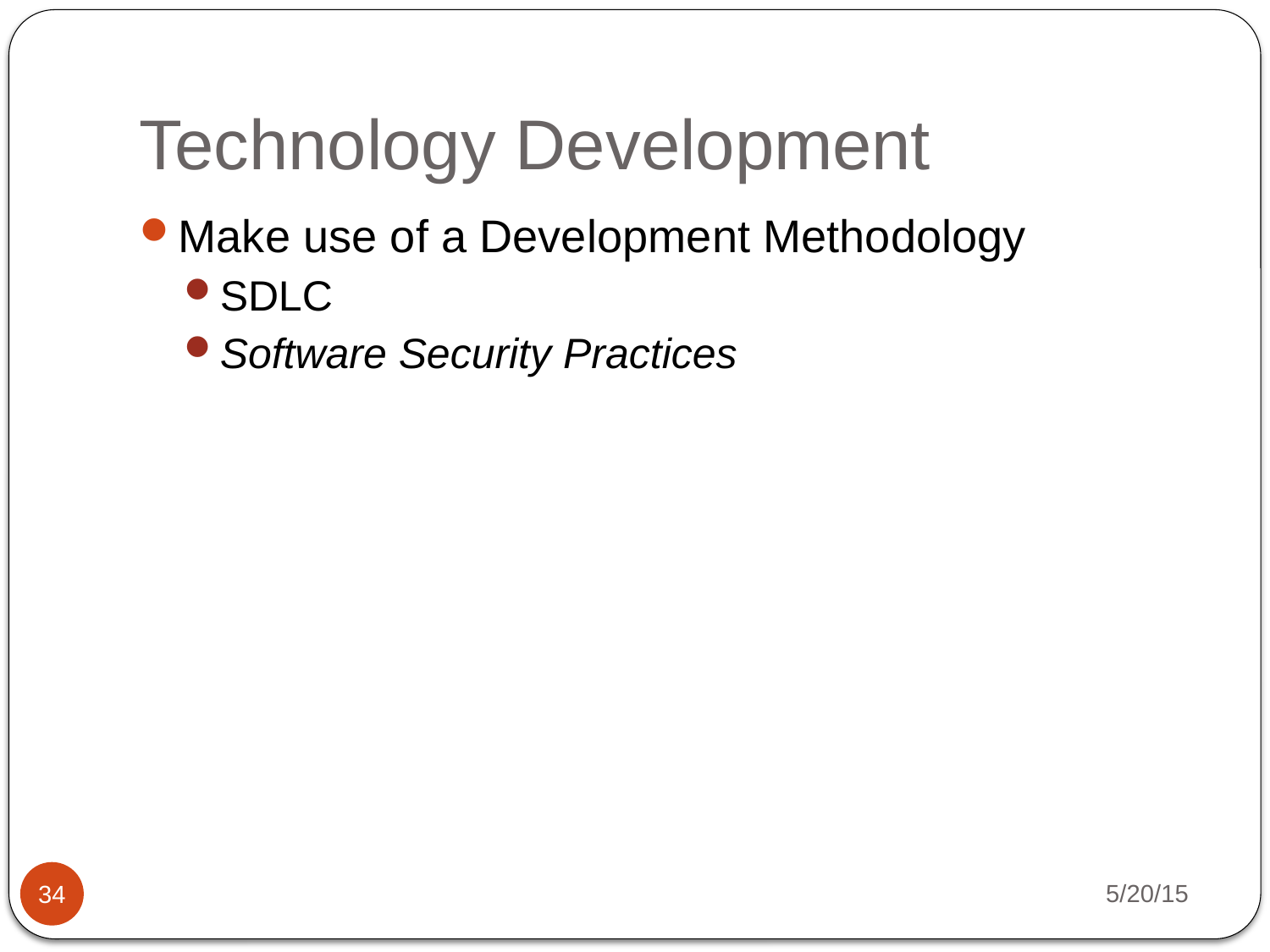

# Technology Development
Make use of a Development Methodology
SDLC
Software Security Practices

5/20/15
34